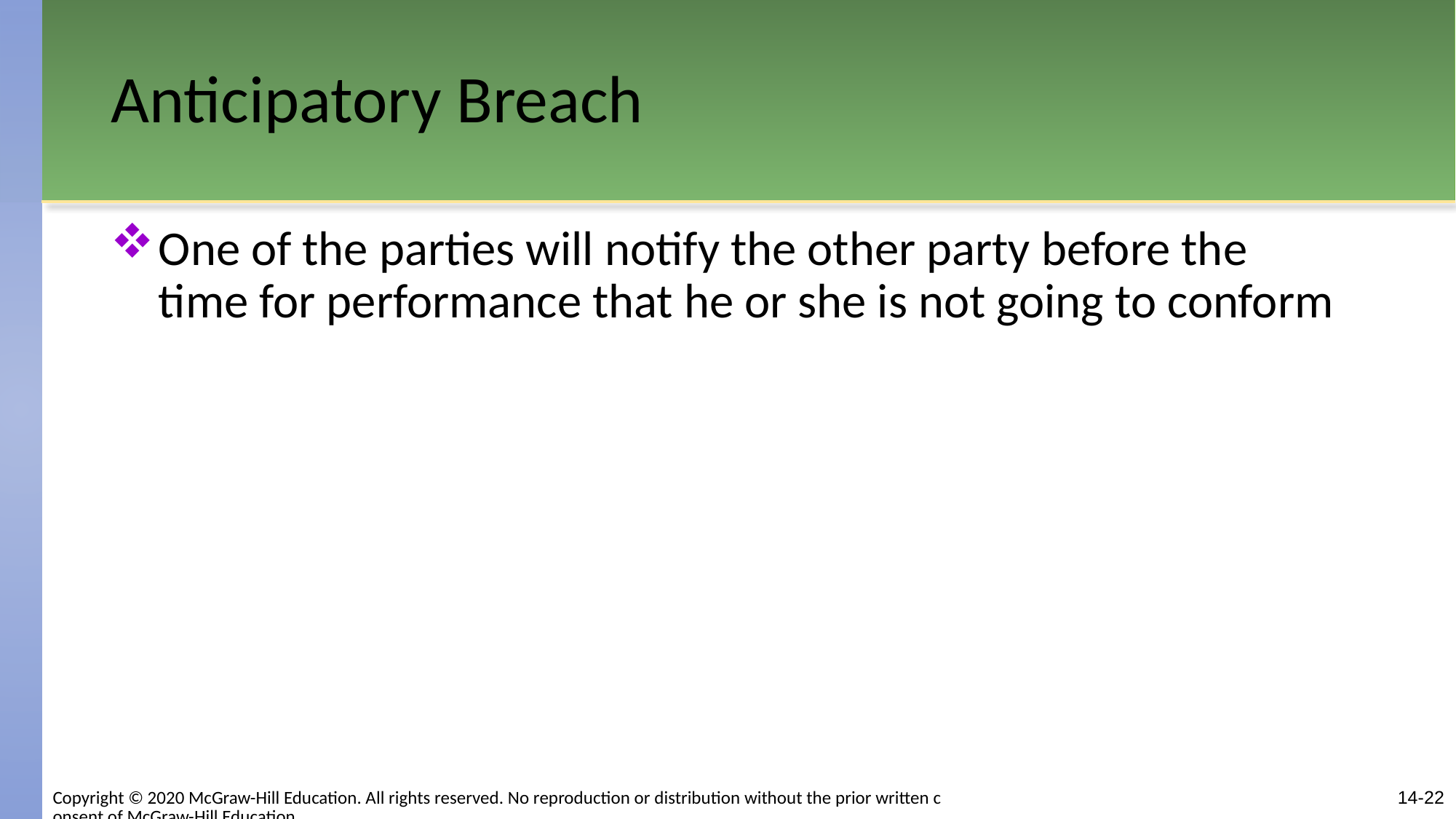

# Anticipatory Breach
One of the parties will notify the other party before the time for performance that he or she is not going to conform

Copyright © 2020 McGraw-Hill Education. All rights reserved. No reproduction or distribution without the prior written consent of McGraw-Hill Education.
14-22